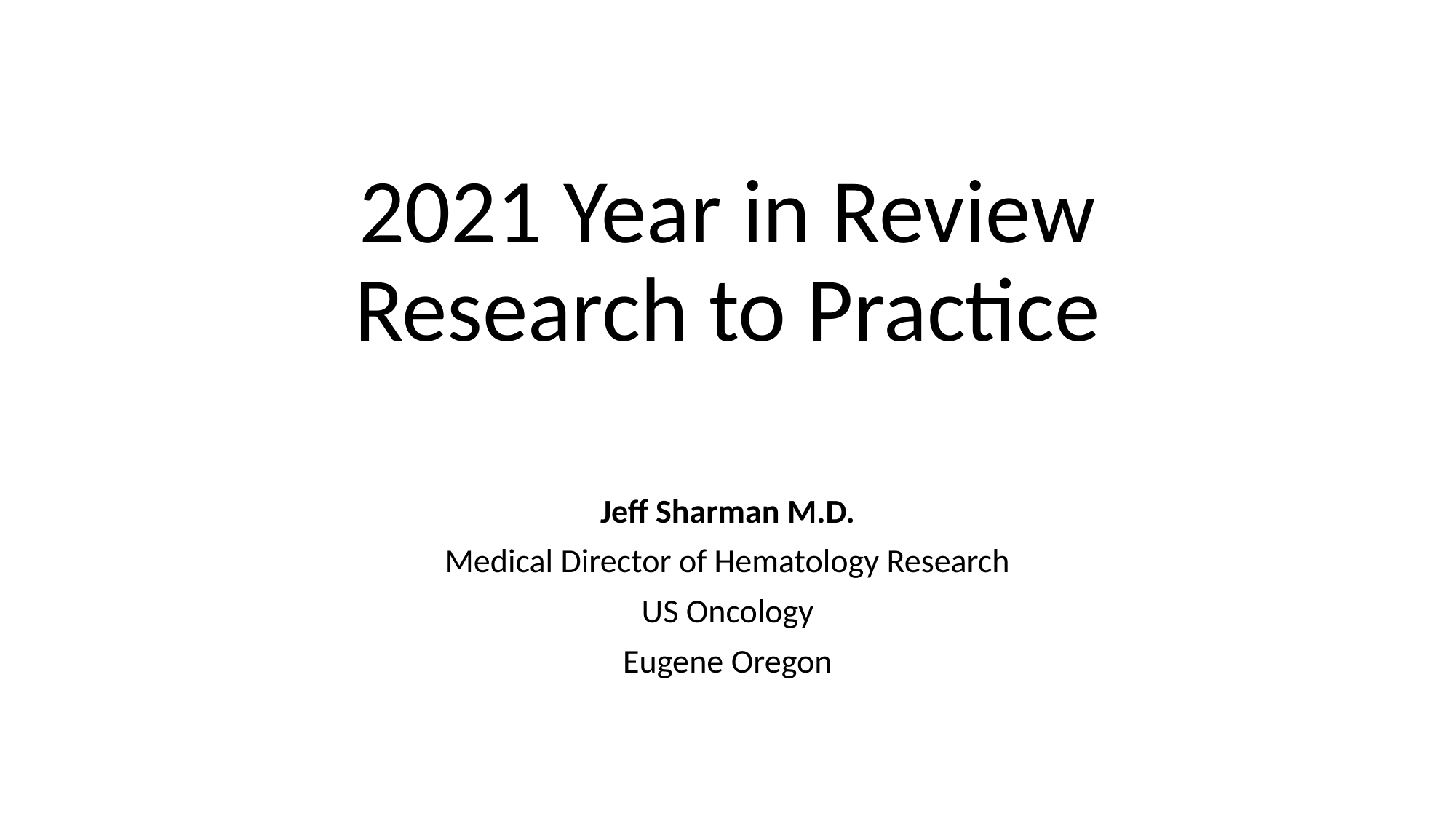

# 2021 Year in Review Research to Practice
Jeff Sharman M.D.
Medical Director of Hematology Research
US Oncology
Eugene Oregon